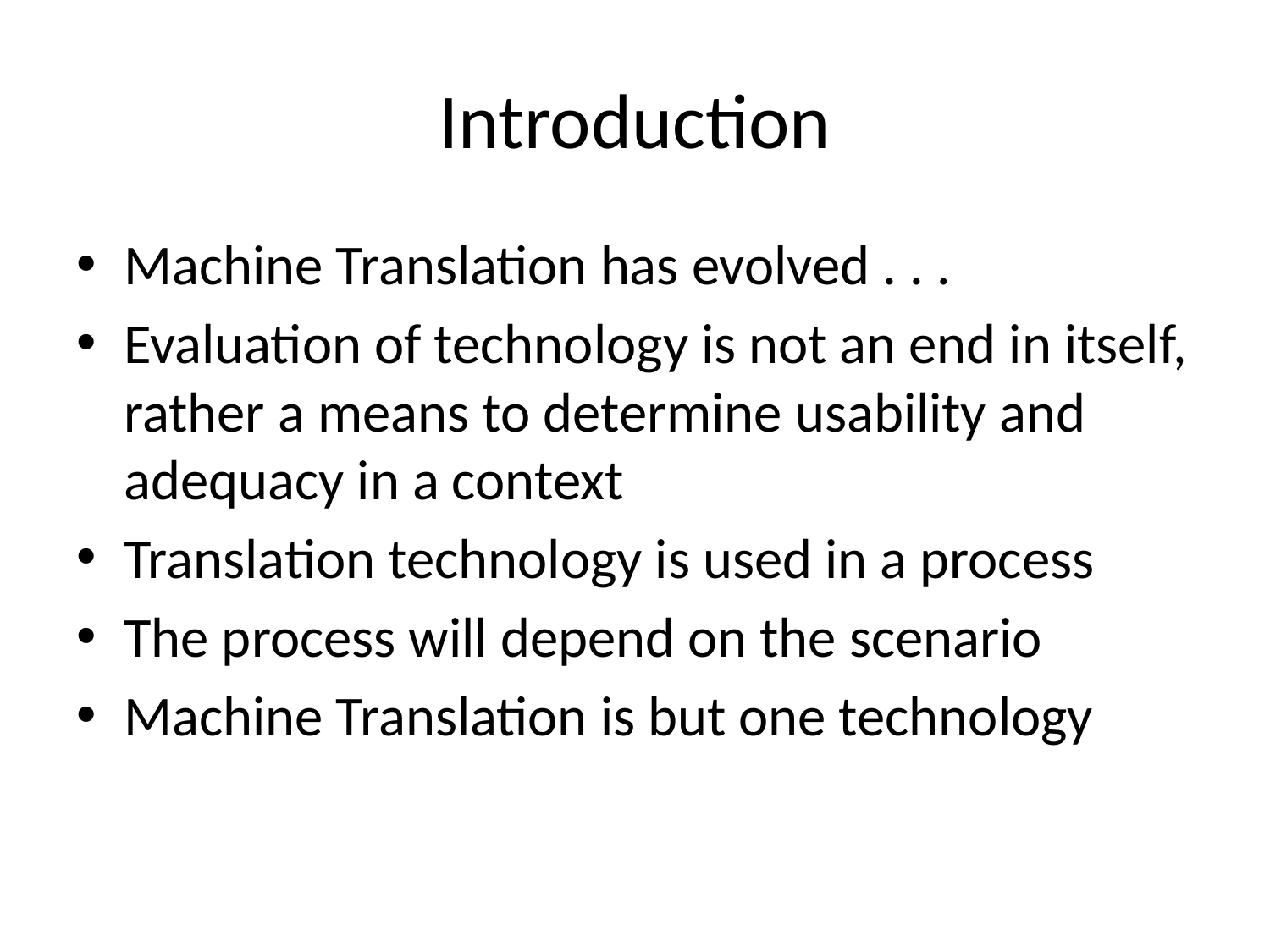

# Introduction
Machine Translation has evolved . . .
Evaluation of technology is not an end in itself, rather a means to determine usability and adequacy in a context
Translation technology is used in a process
The process will depend on the scenario
Machine Translation is but one technology